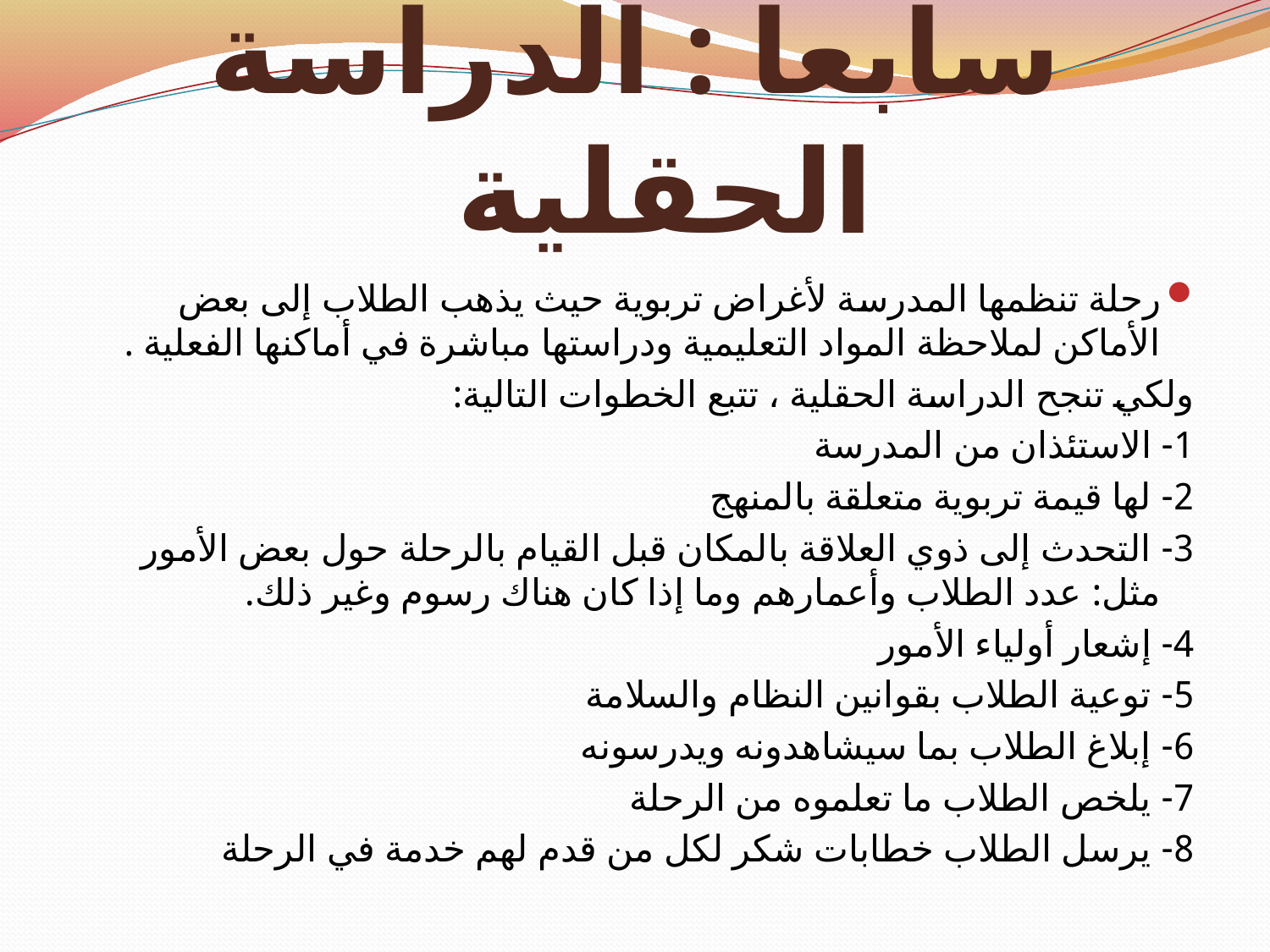

# سابعاً : الدراسة الحقلية
رحلة تنظمها المدرسة لأغراض تربوية حيث يذهب الطلاب إلى بعض الأماكن لملاحظة المواد التعليمية ودراستها مباشرة في أماكنها الفعلية .
ولكي تنجح الدراسة الحقلية ، تتبع الخطوات التالية:
1- الاستئذان من المدرسة
2- لها قيمة تربوية متعلقة بالمنهج
3- التحدث إلى ذوي العلاقة بالمكان قبل القيام بالرحلة حول بعض الأمور مثل: عدد الطلاب وأعمارهم وما إذا كان هناك رسوم وغير ذلك.
4- إشعار أولياء الأمور
5- توعية الطلاب بقوانين النظام والسلامة
6- إبلاغ الطلاب بما سيشاهدونه ويدرسونه
7- يلخص الطلاب ما تعلموه من الرحلة
8- يرسل الطلاب خطابات شكر لكل من قدم لهم خدمة في الرحلة